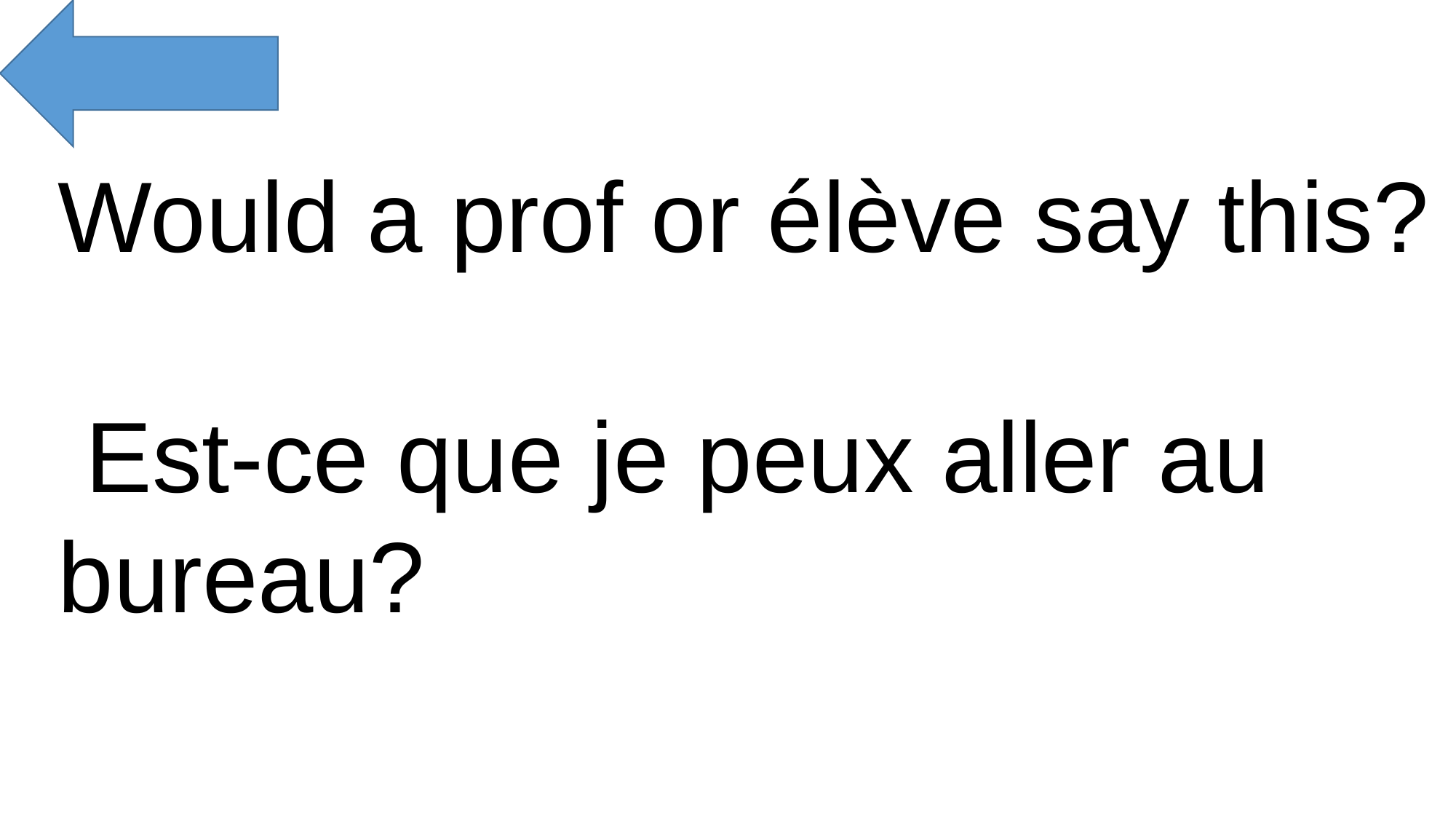

Would a prof or élève say this?

 Est-ce que je peux aller au bureau?